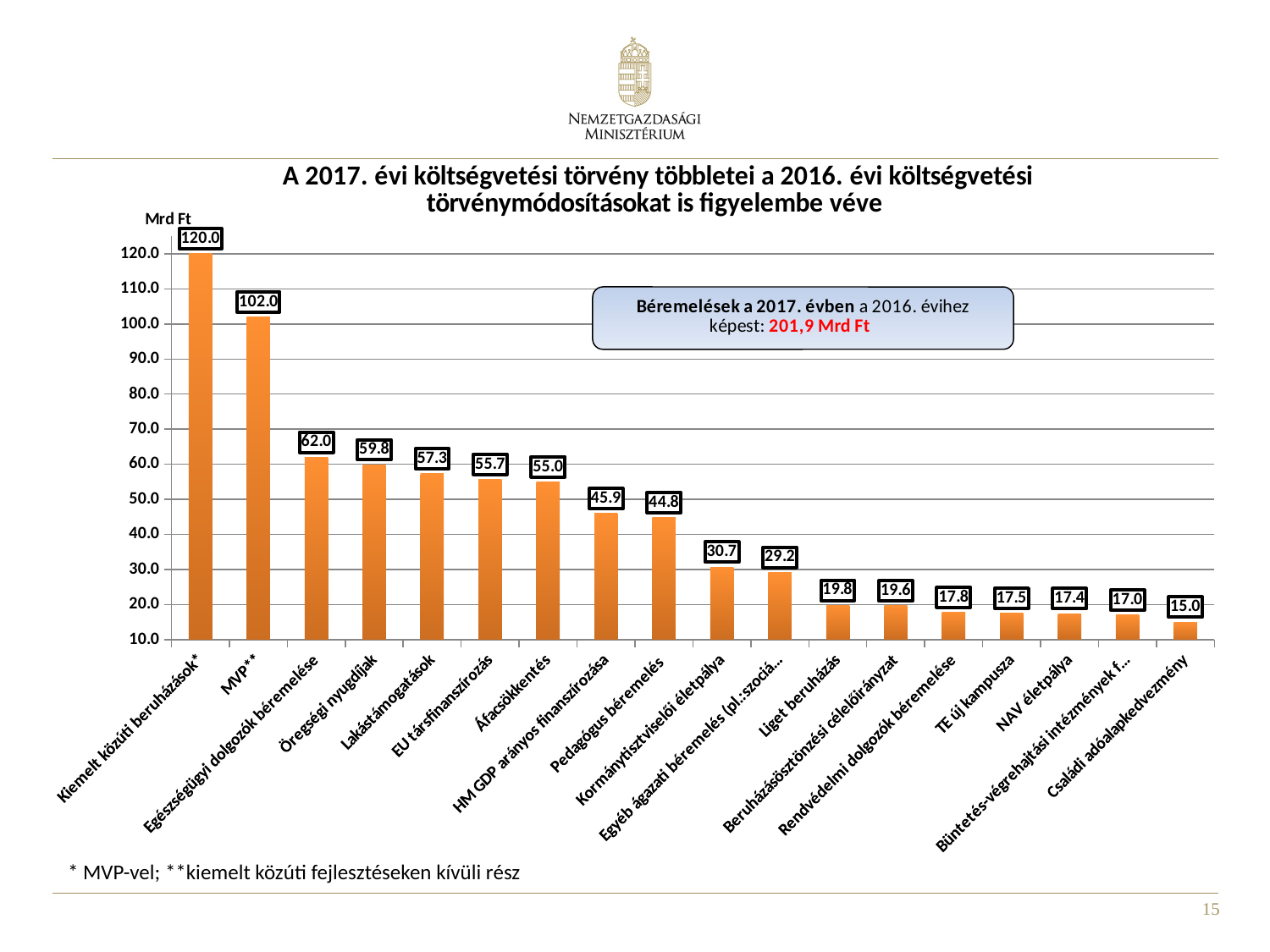

### Chart: A 2017. évi költségvetési törvény többletei a 2016. évi költségvetési törvénymódosításokat is figyelembe véve

| Category | 2017 |
|---|---|
| Kiemelt közúti beruházások* | 120.0 |
| MVP** | 102.0 |
| Egészségügyi dolgozók béremelése | 62.000000000000014 |
| Öregségi nyugdíjak | 59.84920000000019 |
| Lakástámogatások | 57.3 |
| EU társfinanszírozás | 55.70000000000016 |
| Áfacsökkentés | 55.0 |
| HM GDP arányos finanszírozása | 45.9195 |
| Pedagógus béremelés  | 44.80000000000001 |
| Kormánytisztviselői életpálya | 30.700000000000003 |
| Egyéb ágazati béremelés (pl.:szociális) | 29.190000000000005 |
| Liget beruházás | 19.797699999999995 |
| Beruházásösztönzési célelőirányzat | 19.6339 |
| Rendvédelmi dolgozók béremelése | 17.80000000000001 |
| TE új kampusza | 17.5 |
| NAV életpálya | 17.4 |
| Büntetés-végrehajtási intézmények fejlesztése | 17.0172 |
| Családi adóalapkedvezmény | 15.0 |
* MVP-vel; **kiemelt közúti fejlesztéseken kívüli rész